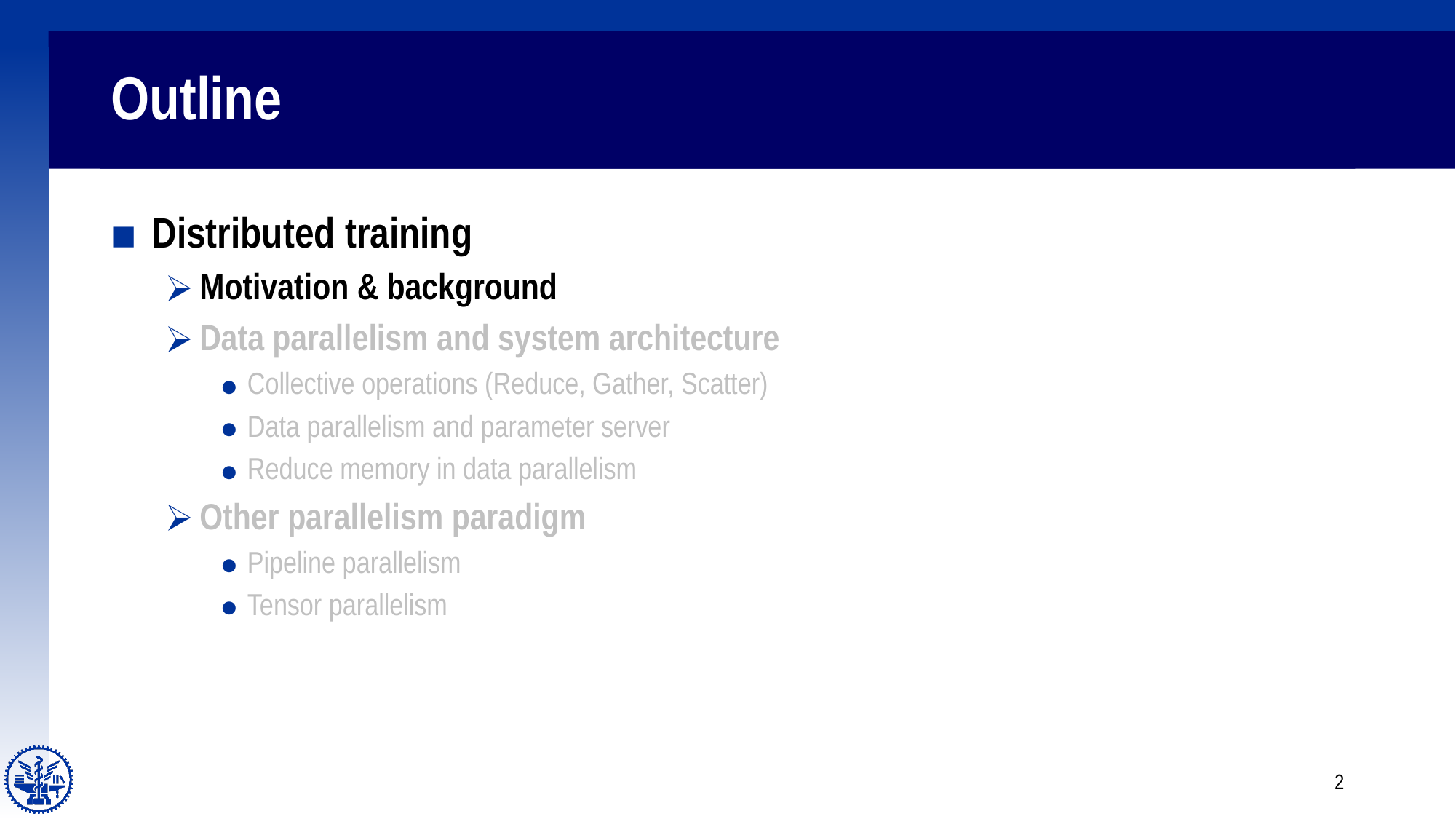

# Outline
Distributed training
Motivation & background
Data parallelism and system architecture
Collective operations (Reduce, Gather, Scatter)
Data parallelism and parameter server
Reduce memory in data parallelism
Other parallelism paradigm
Pipeline parallelism
Tensor parallelism
2